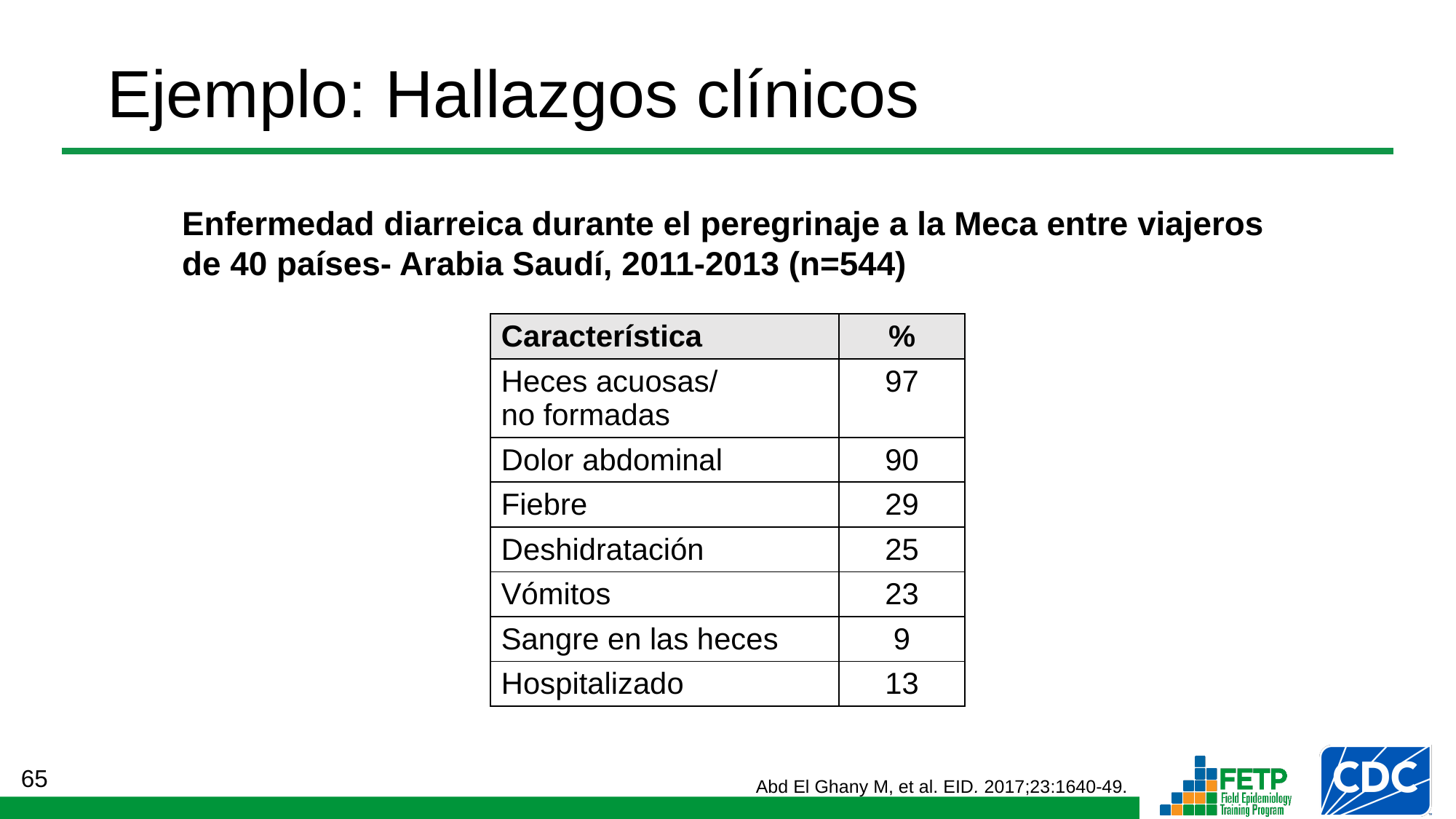

# Ejemplo: Hallazgos clínicos
Enfermedad diarreica durante el peregrinaje a la Meca entre viajeros de 40 países- Arabia Saudí, 2011-2013 (n=544)
| Característica | % |
| --- | --- |
| Heces acuosas/ no formadas | 97 |
| Dolor abdominal | 90 |
| Fiebre | 29 |
| Deshidratación | 25 |
| Vómitos | 23 |
| Sangre en las heces | 9 |
| Hospitalizado | 13 |
Abd El Ghany M, et al. EID. 2017;23:1640-49.